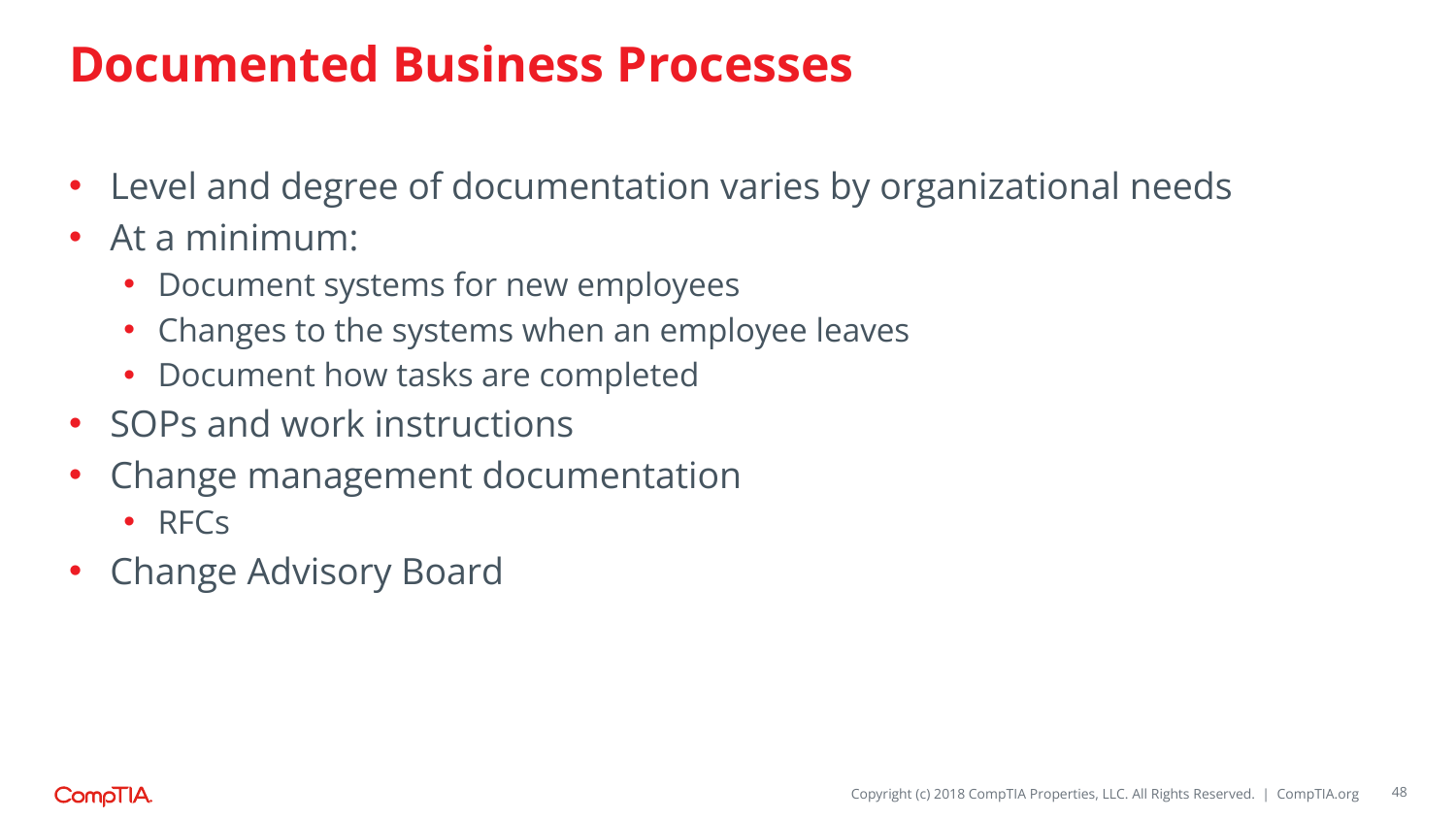

# Documented Business Processes
Level and degree of documentation varies by organizational needs
At a minimum:
Document systems for new employees
Changes to the systems when an employee leaves
Document how tasks are completed
SOPs and work instructions
Change management documentation
RFCs
Change Advisory Board
48